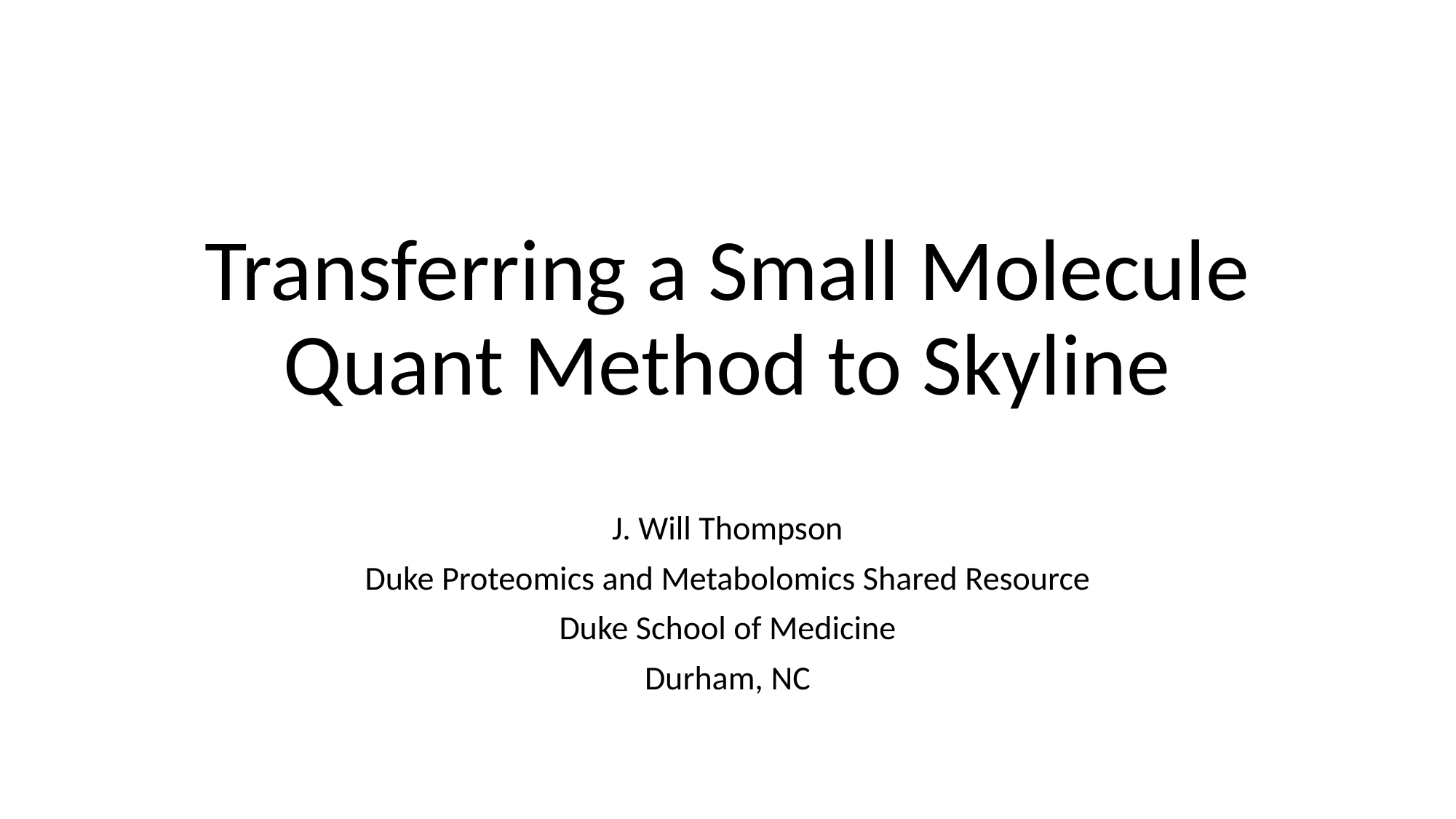

# Transferring a Small Molecule Quant Method to Skyline
J. Will Thompson
Duke Proteomics and Metabolomics Shared Resource
Duke School of Medicine
Durham, NC